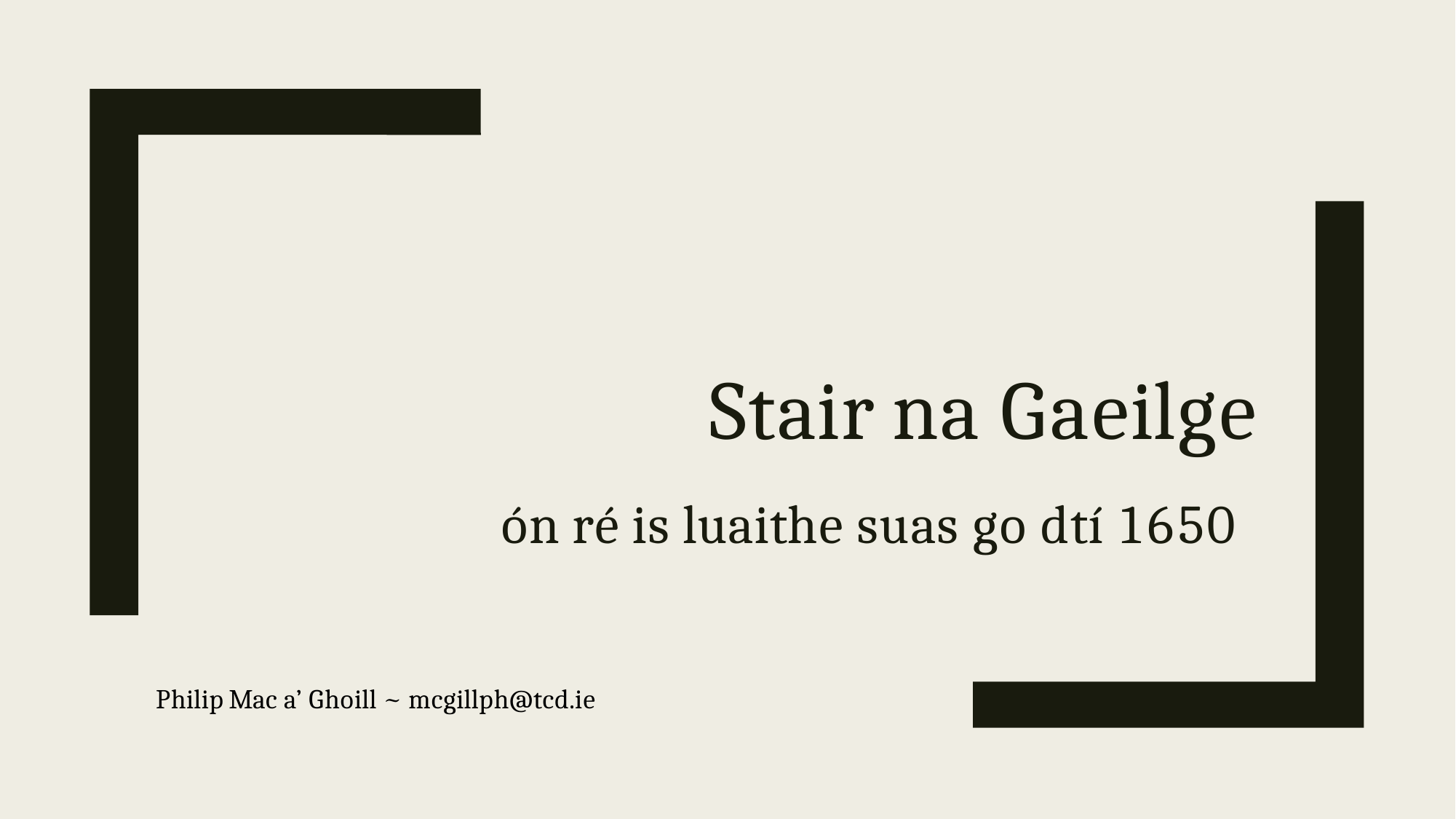

# Stair na Gaeilge
ón ré is luaithe suas go dtí 1650
Philip Mac a’ Ghoill ~ mcgillph@tcd.ie